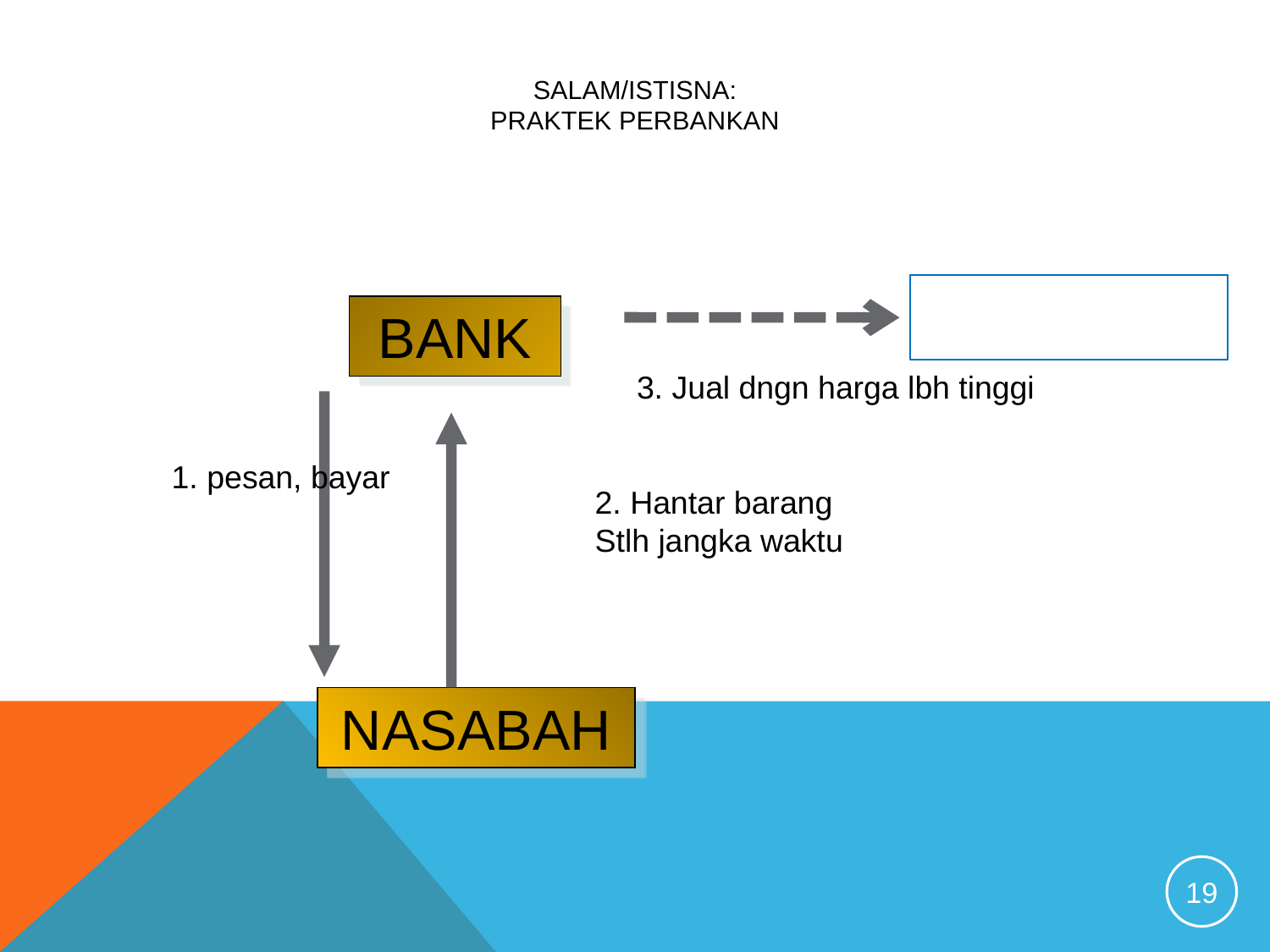

# SALAM/ISTISNA: Praktek Perbankan
PIHAK III

BANK
3. Jual dngn harga lbh tinggi

1. pesan, bayar
2. Hantar barang
Stlh jangka waktu
NASABAH
19